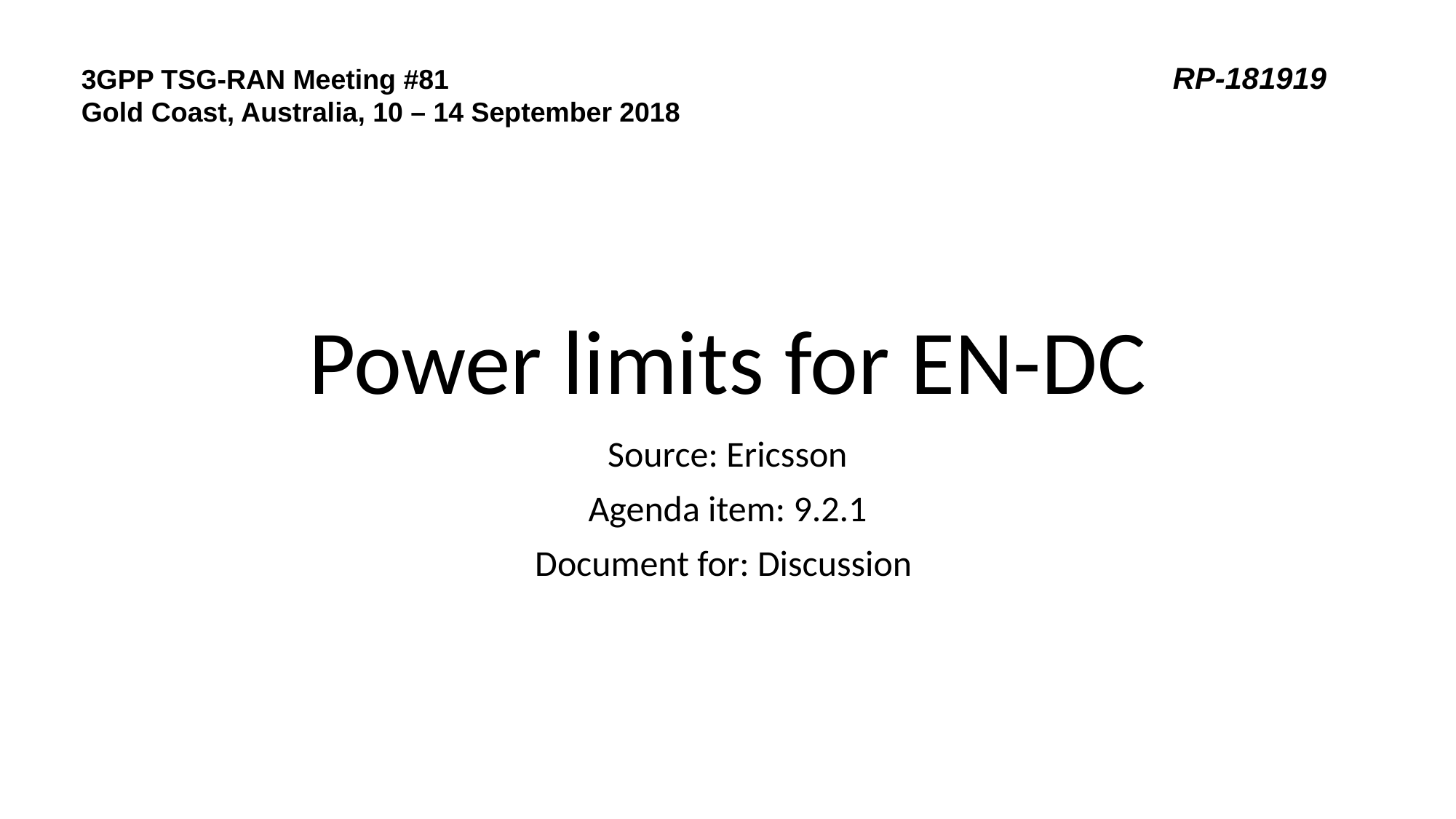

3GPP TSG-RAN Meeting #81 	                      					RP-181919
Gold Coast, Australia, 10 – 14 September 2018
# Power limits for EN-DC
Source: Ericsson
Agenda item: 9.2.1
Document for: Discussion